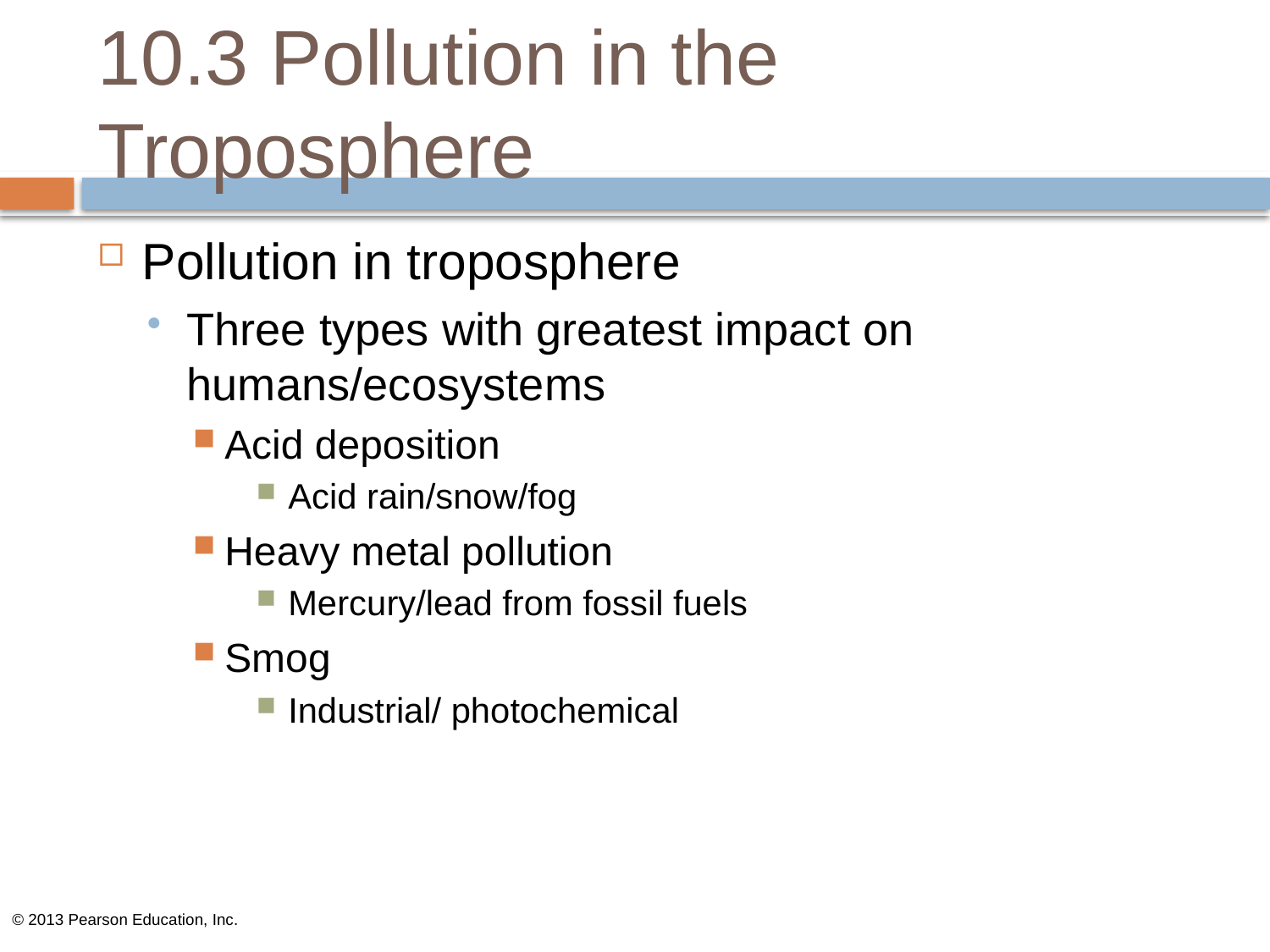

# 10.3 Pollution in the Troposphere
Pollution in troposphere
Three types with greatest impact on humans/ecosystems
Acid deposition
Acid rain/snow/fog
Heavy metal pollution
Mercury/lead from fossil fuels
Smog
Industrial/ photochemical